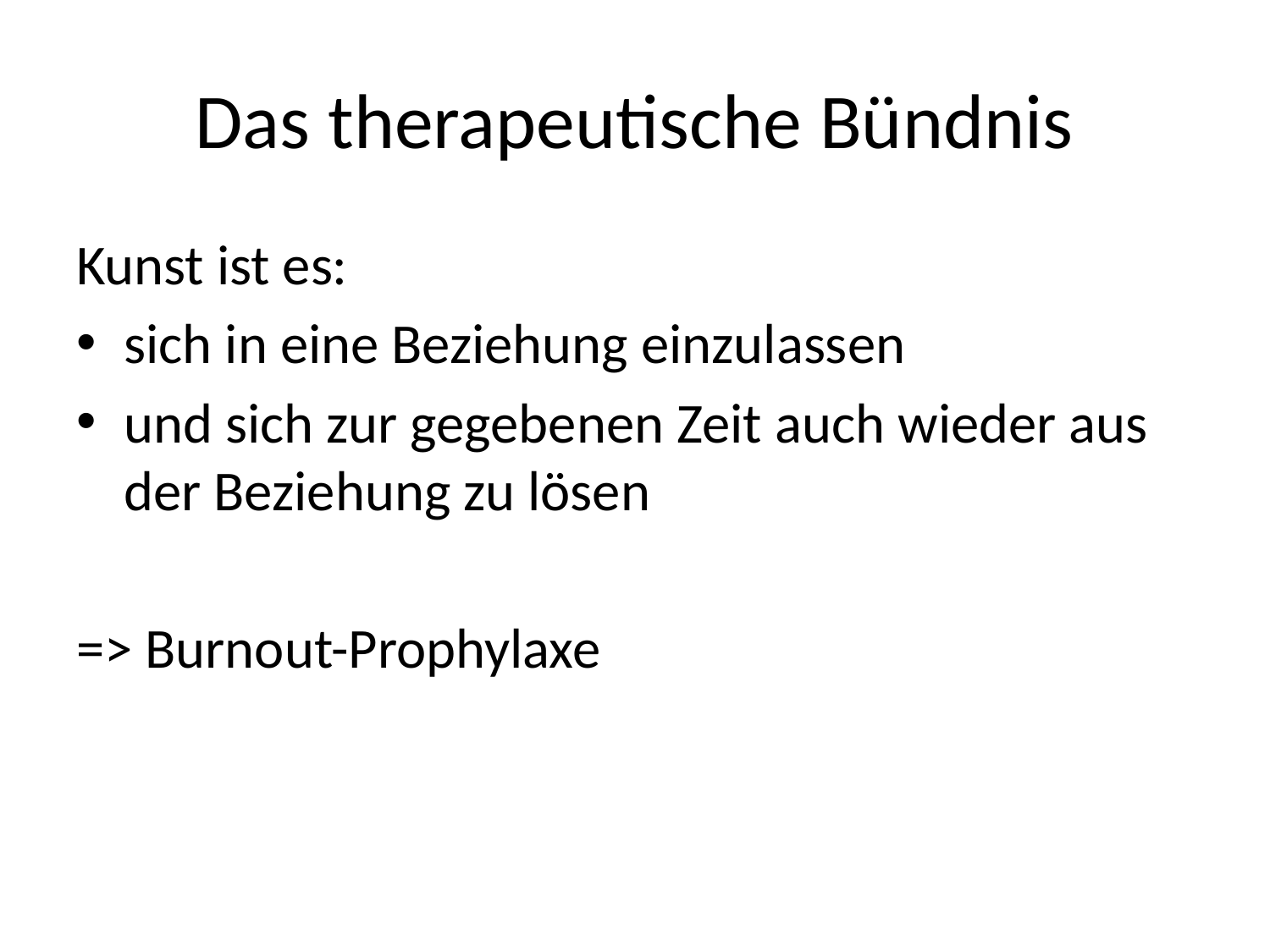

# Das therapeutische Bündnis
Kunst ist es:
sich in eine Beziehung einzulassen
und sich zur gegebenen Zeit auch wieder aus der Beziehung zu lösen

=> Burnout-Prophylaxe